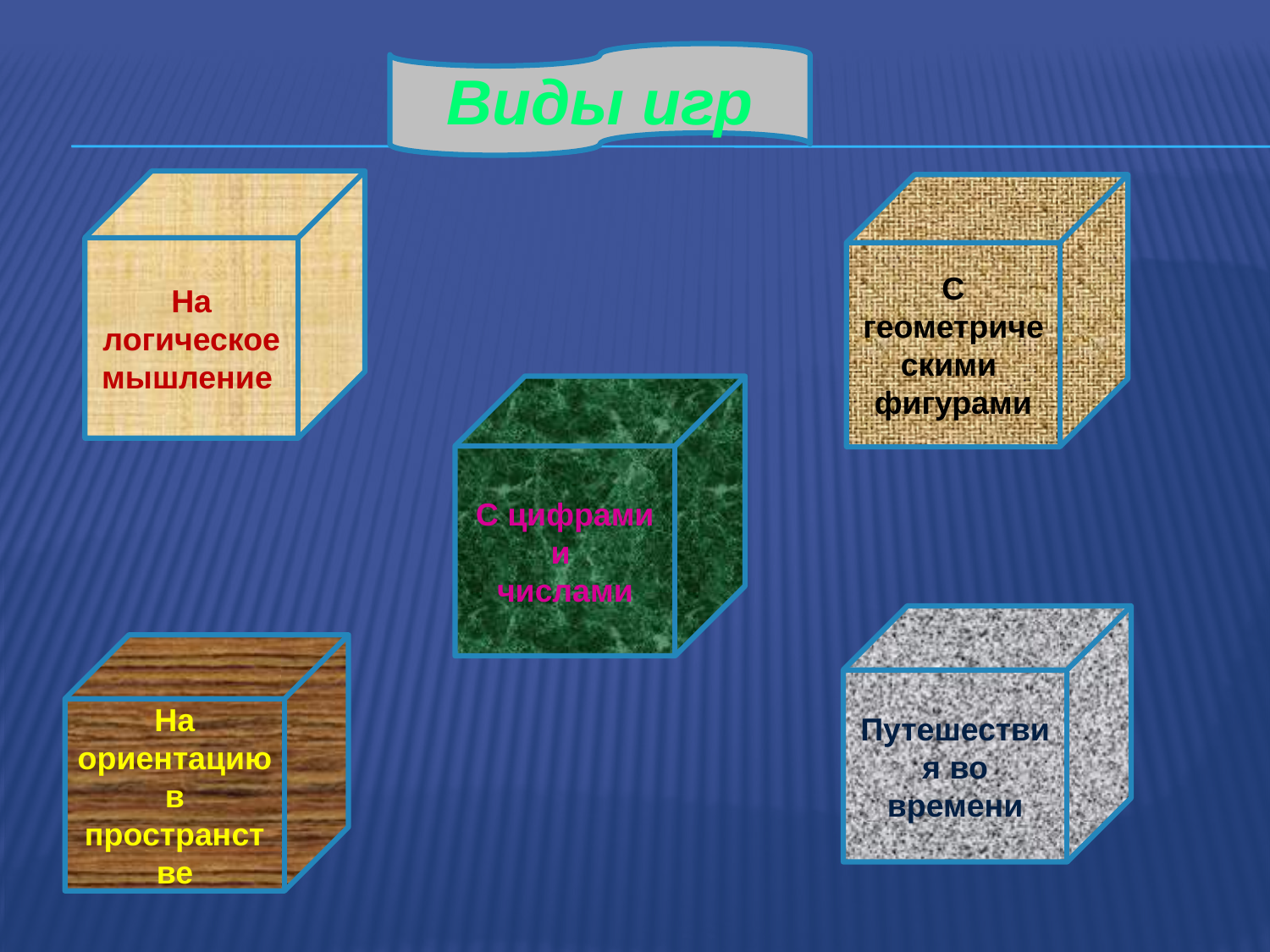

Виды игр
На
логическое
мышление
С геометрическими  фигурами
С цифрами и
числами
Путешествия во времени
На ориентацию в пространстве